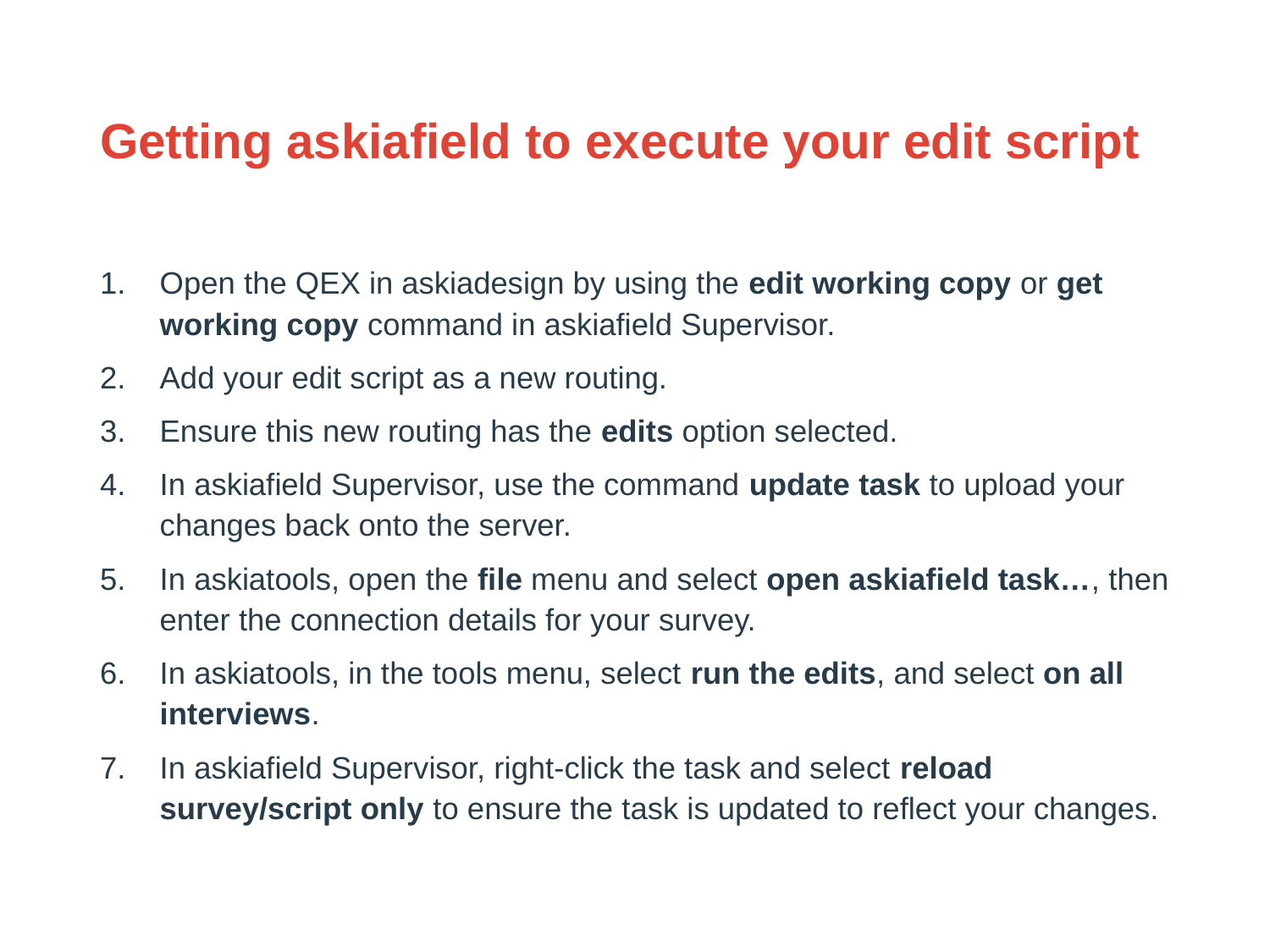

# Getting askiafield to execute your edit script
Open the QEX in askiadesign by using the edit working copy or get working copy command in askiafield Supervisor.
Add your edit script as a new routing.
Ensure this new routing has the edits option selected.
In askiafield Supervisor, use the command update task to upload your changes back onto the server.
In askiatools, open the file menu and select open askiafield task…, then enter the connection details for your survey.
In askiatools, in the tools menu, select run the edits, and select on all interviews.
In askiafield Supervisor, right-click the task and select reload survey/script only to ensure the task is updated to reflect your changes.